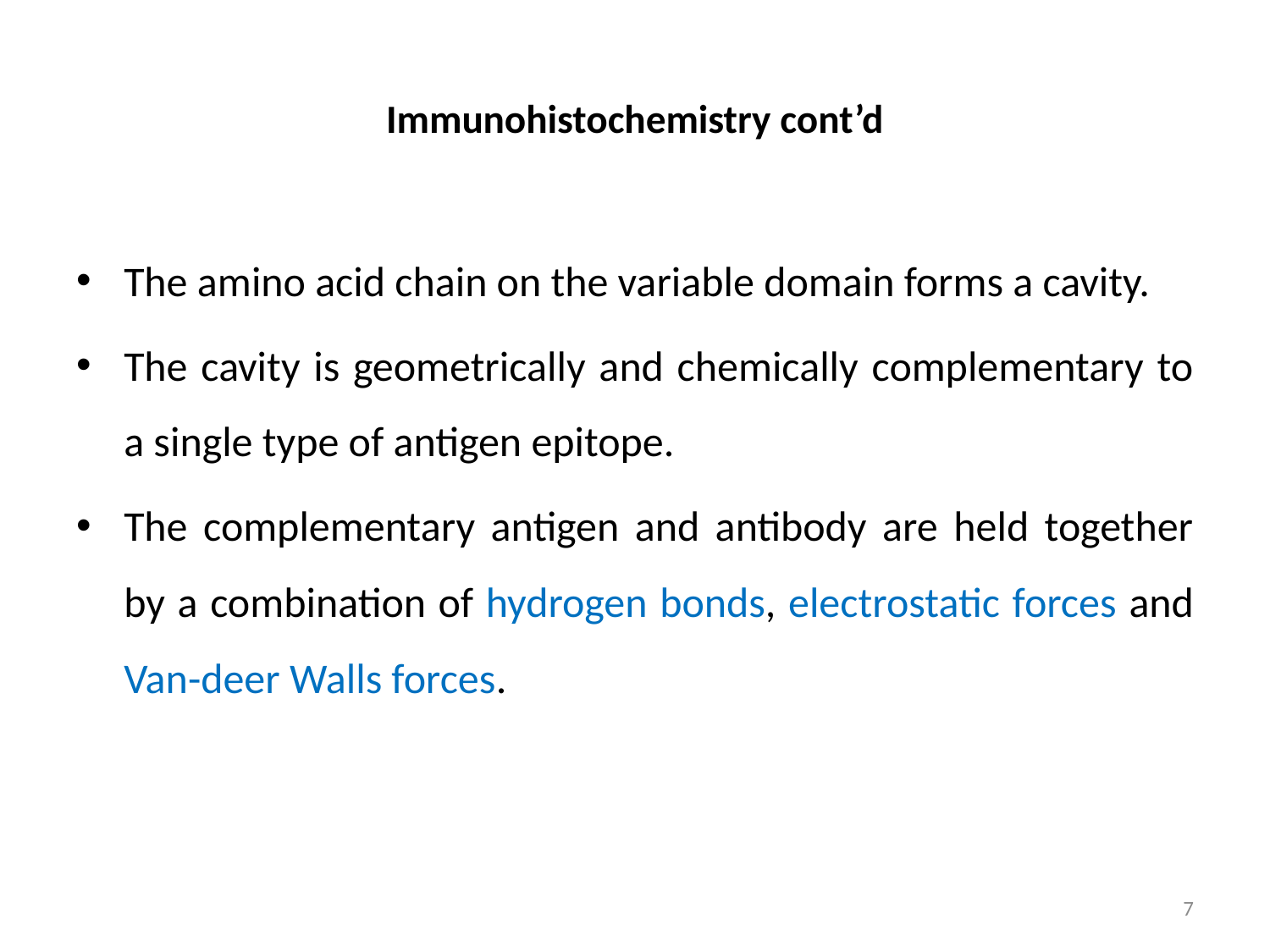

# Immunohistochemistry cont’d
The amino acid chain on the variable domain forms a cavity.
The cavity is geometrically and chemically complementary to a single type of antigen epitope.
The complementary antigen and antibody are held together by a combination of hydrogen bonds, electrostatic forces and Van-deer Walls forces.
7